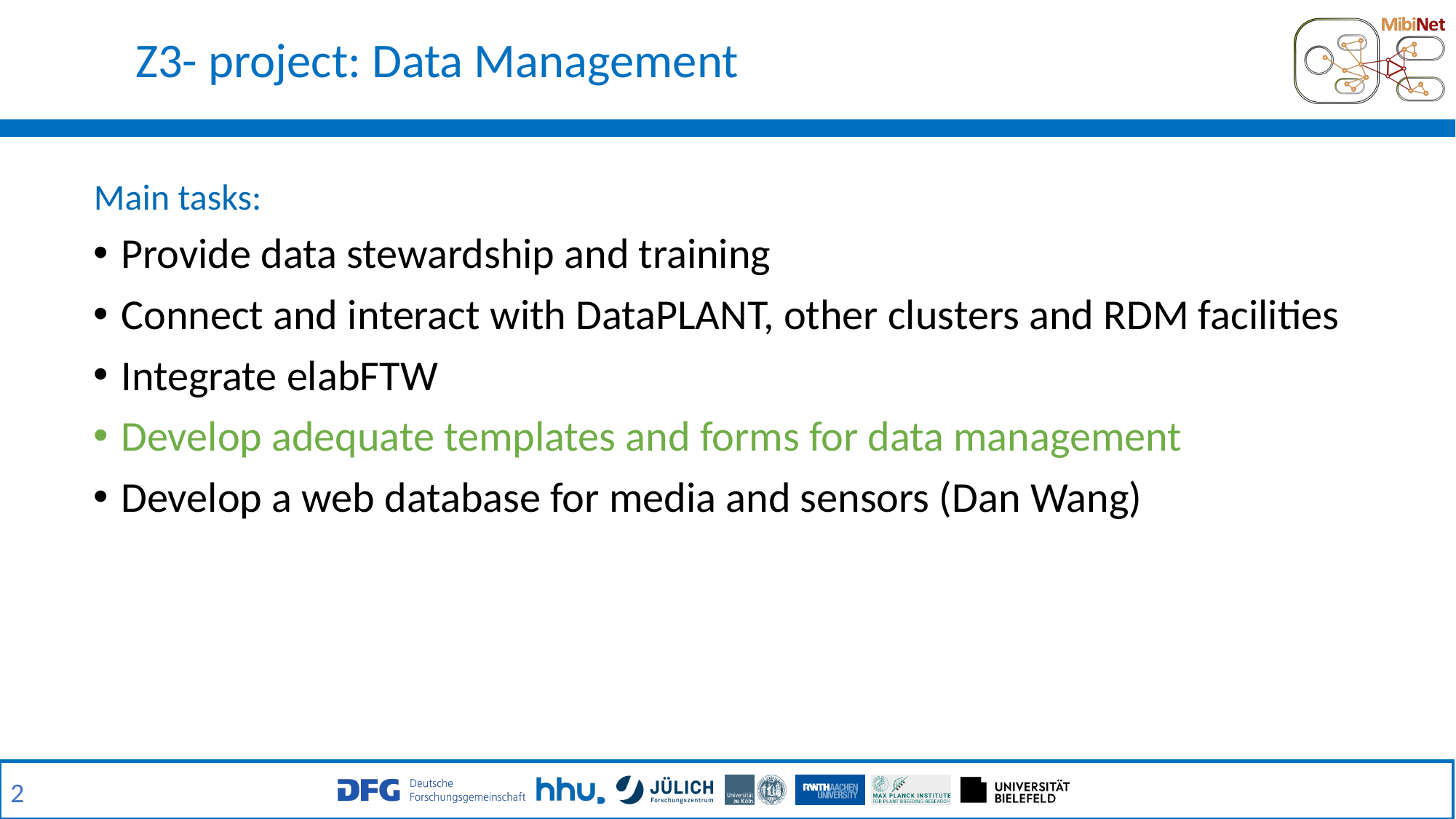

2
# Z3- project: Data Management
Main tasks:
Provide data stewardship and training
Connect and interact with DataPLANT, other clusters and RDM facilities
Integrate elabFTW
Develop adequate templates and forms for data management
Develop a web database for media and sensors (Dan Wang)
2